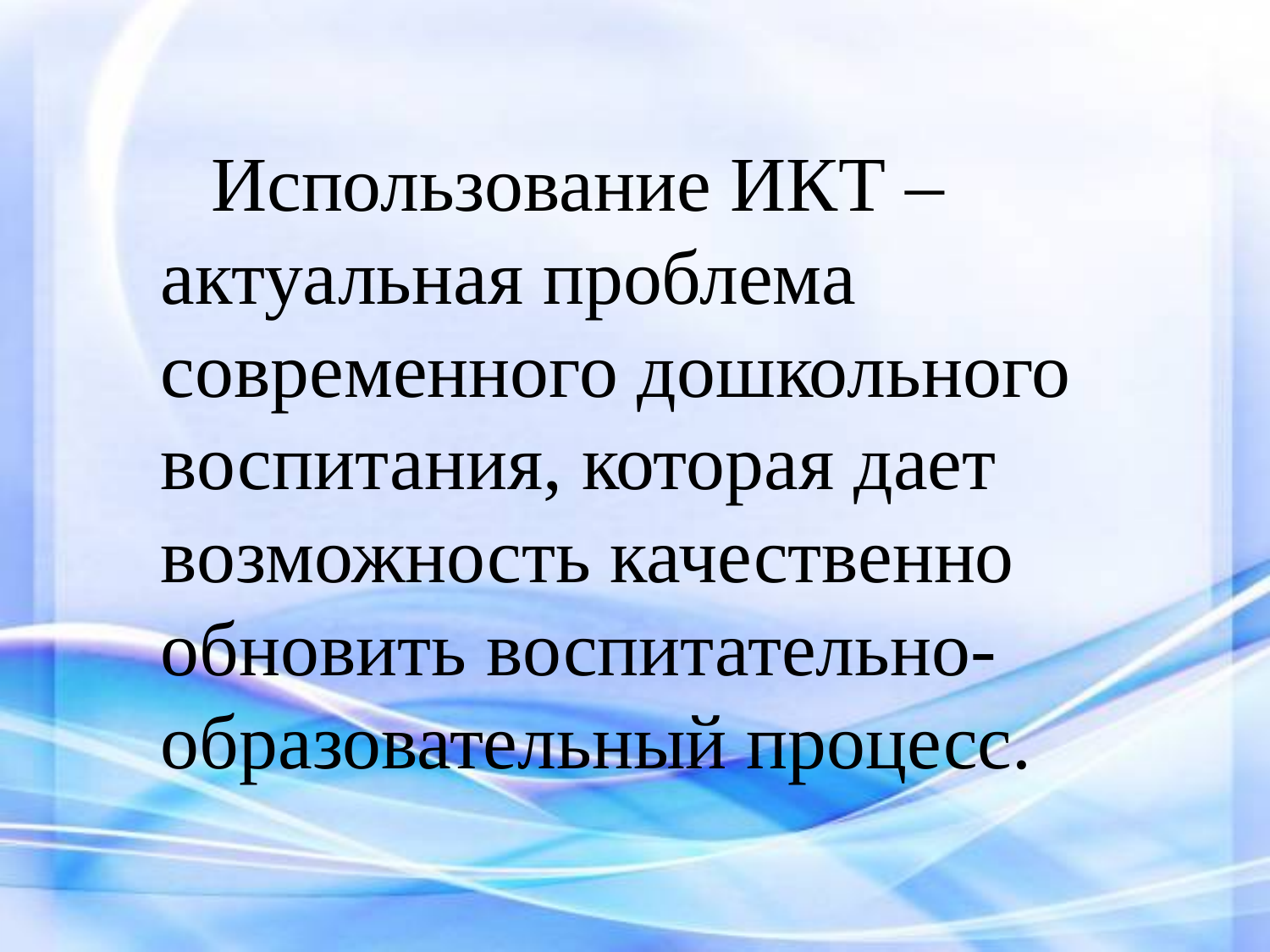

Использование ИКТ – актуальная проблема современного дошкольного воспитания, которая дает возможность качественно обновить воспитательно-образовательный процесс.